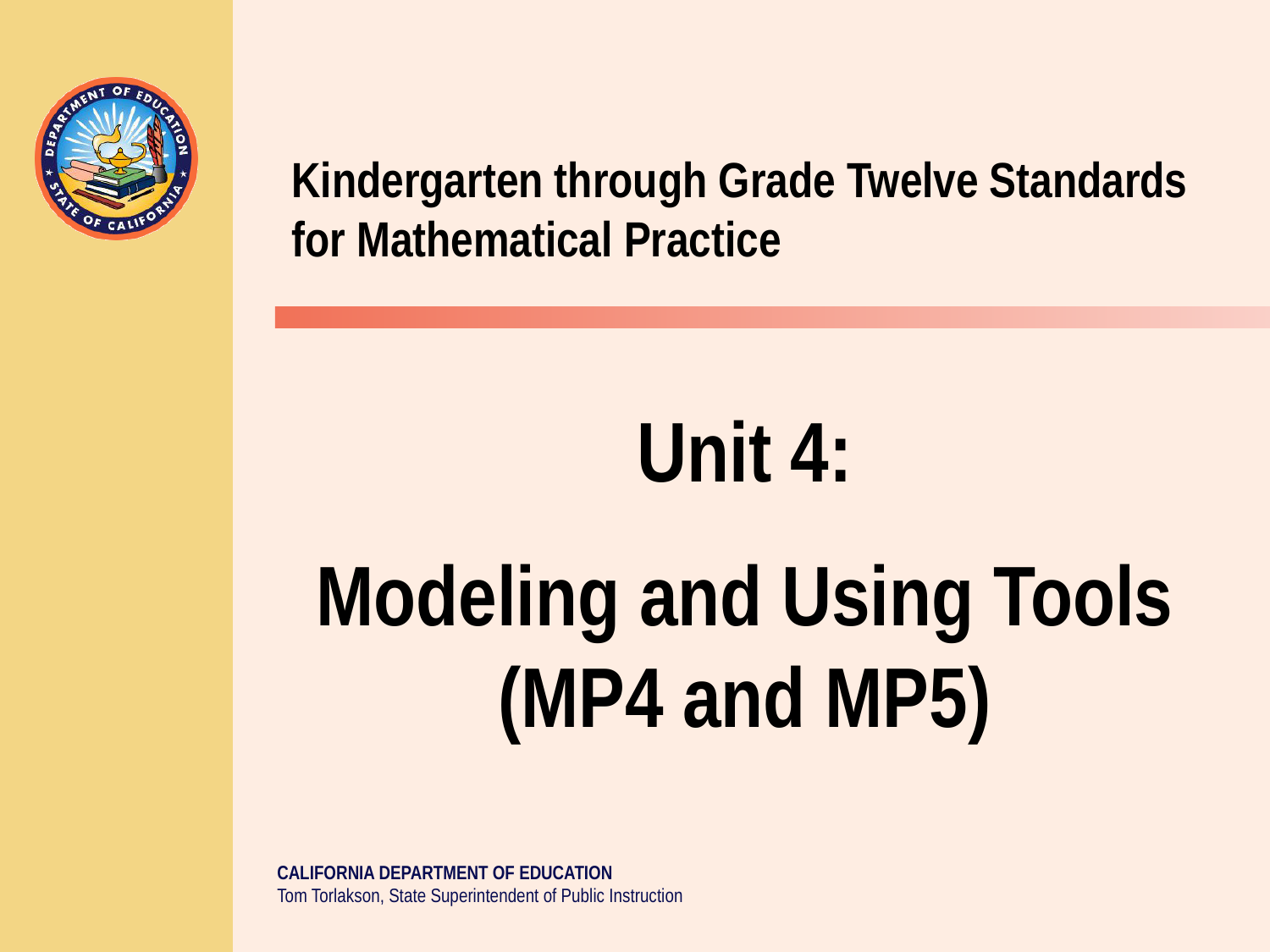

# Kindergarten through Grade Twelve Standards for Mathematical Practice

Unit 4:
Modeling and Using Tools (MP4 and MP5)